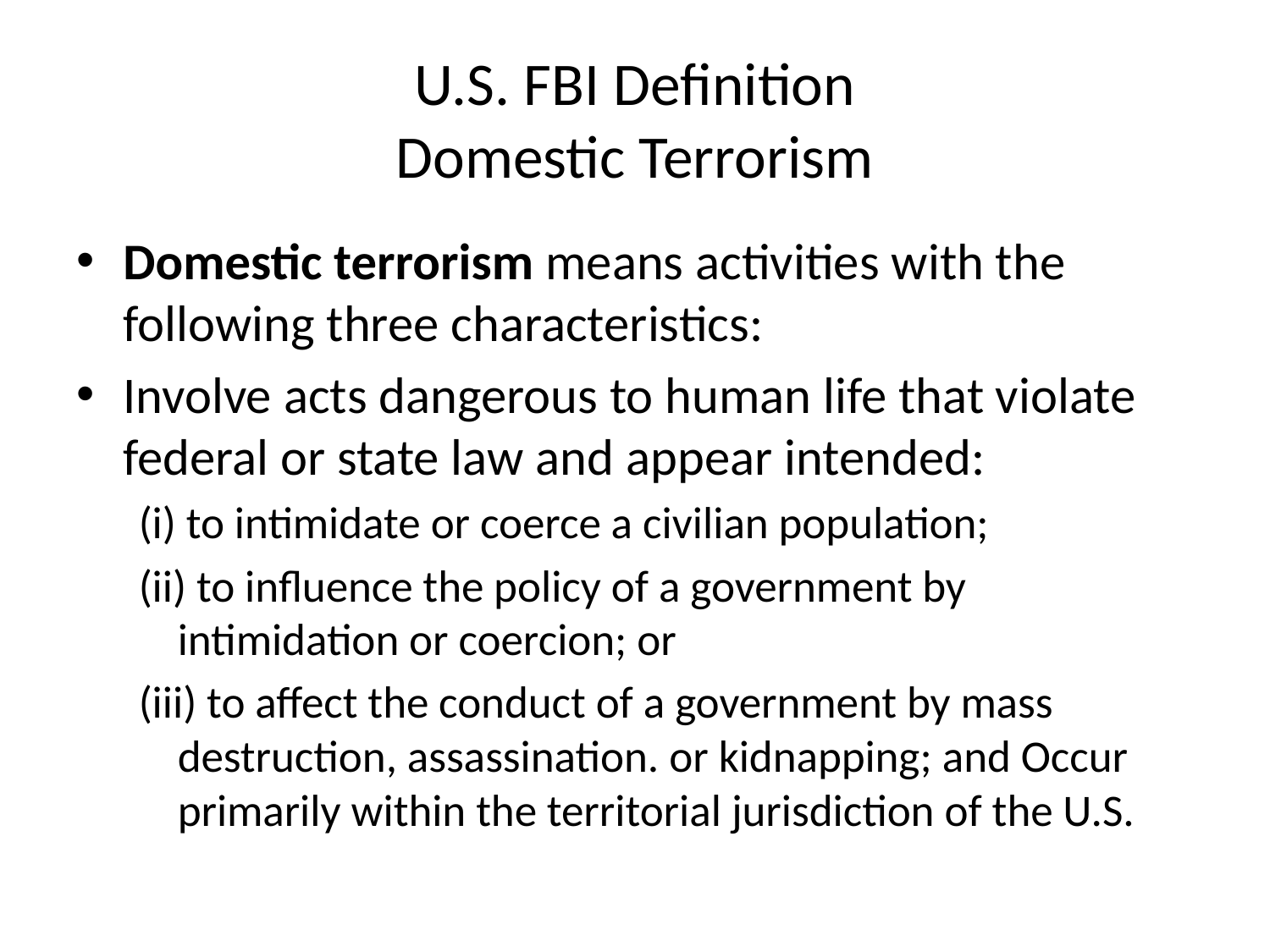

# U.S. FBI Definition Domestic Terrorism
Domestic terrorism means activities with the following three characteristics:
Involve acts dangerous to human life that violate federal or state law and appear intended:
(i) to intimidate or coerce a civilian population;
(ii) to influence the policy of a government by intimidation or coercion; or
(iii) to affect the conduct of a government by mass destruction, assassination. or kidnapping; and Occur primarily within the territorial jurisdiction of the U.S.